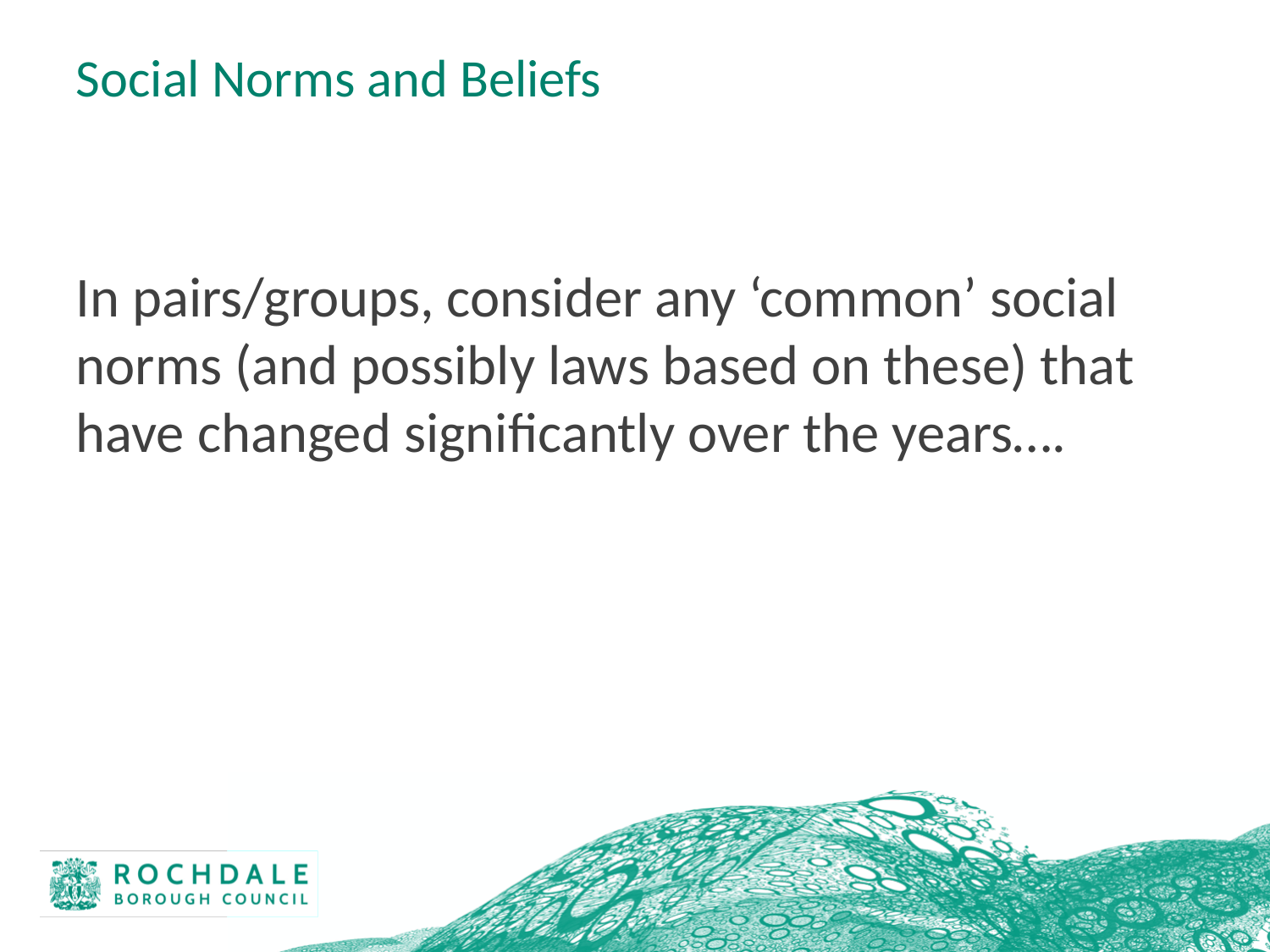

# Social Norms and Beliefs

In pairs/groups, consider any ‘common’ social norms (and possibly laws based on these) that have changed significantly over the years….